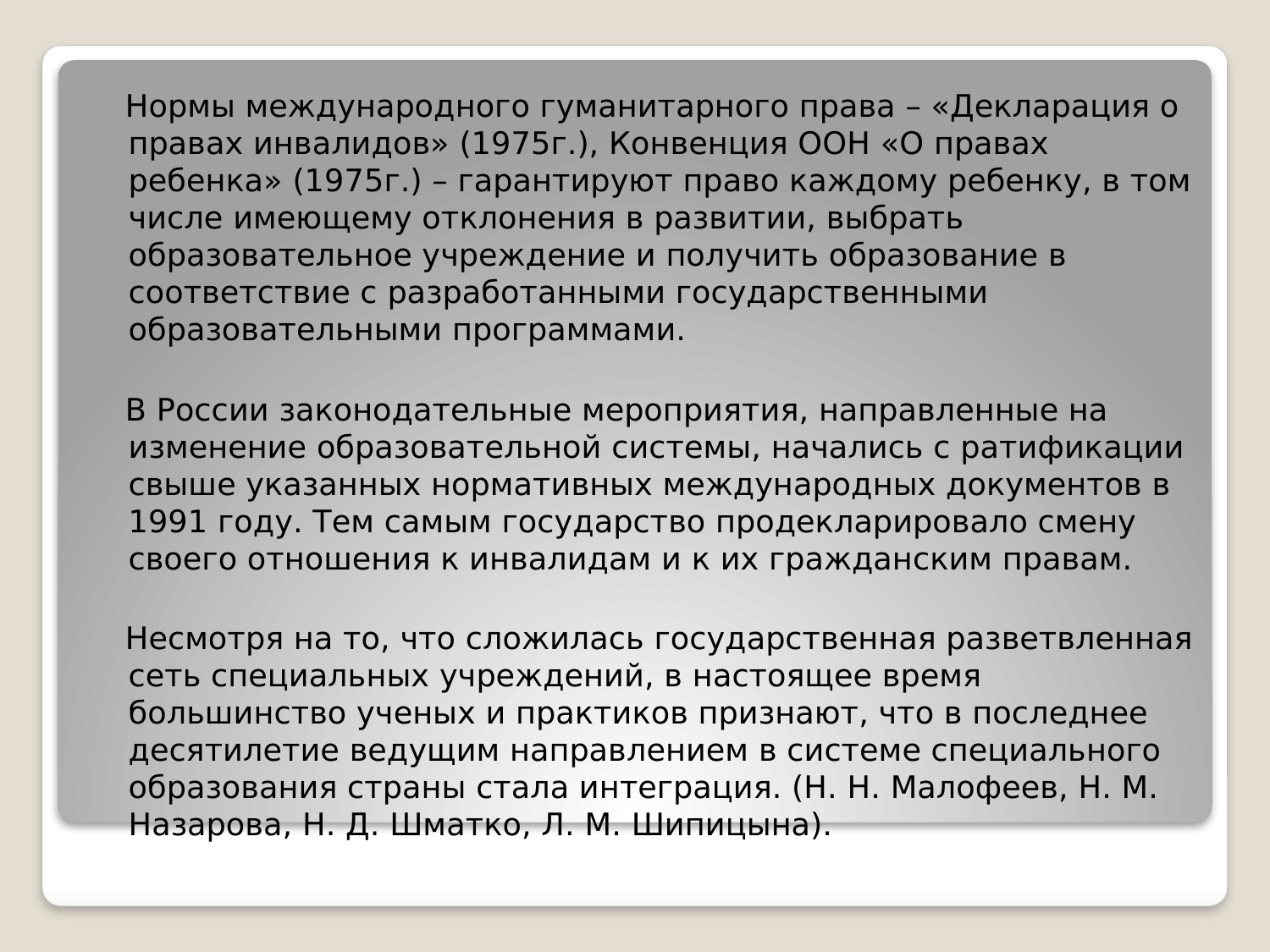

Нормы международного гуманитарного права – «Декларация о правах инвалидов» (1975г.), Конвенция ООН «О правах ребенка» (1975г.) – гарантируют право каждому ребенку, в том числе имеющему отклонения в развитии, выбрать образовательное учреждение и получить образование в соответствие с разработанными государственными образовательными программами.

   В России законодательные мероприятия, направленные на изменение образовательной системы, начались с ратификации свыше указанных нормативных международных документов в 1991 году. Тем самым государство продекларировало смену своего отношения к инвалидам и к их гражданским правам.

   Несмотря на то, что сложилась государственная разветвленная сеть специальных учреждений, в настоящее время большинство ученых и практиков признают, что в последнее десятилетие ведущим направлением в системе специального образования страны стала интеграция. (Н. Н. Малофеев, Н. М. Назарова, Н. Д. Шматко, Л. М. Шипицына).